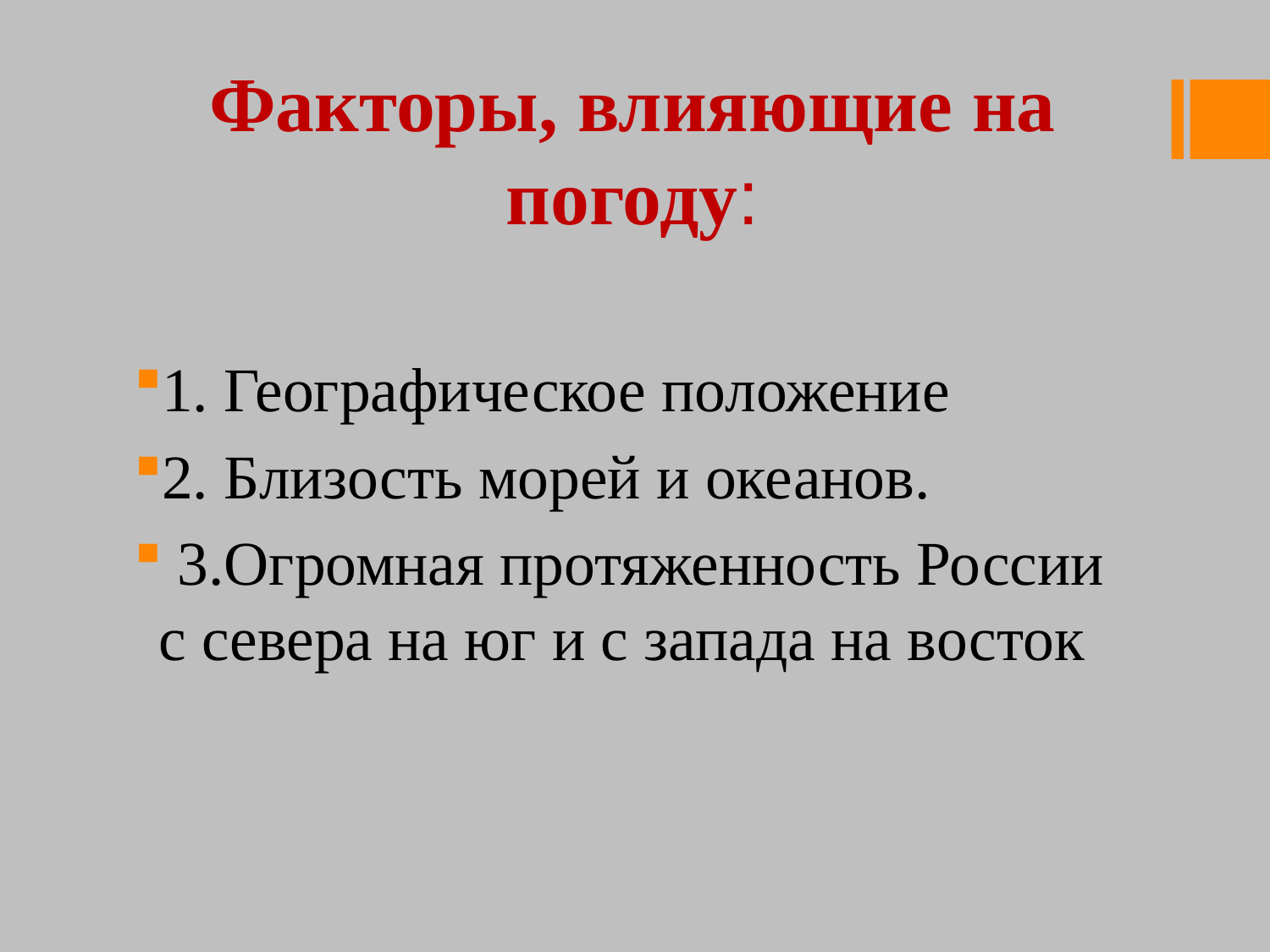

# Факторы, влияющие на погоду:

1. Географическое положение
2. Близость морей и океанов.
 3.Огромная протяженность России с севера на юг и с запада на восток